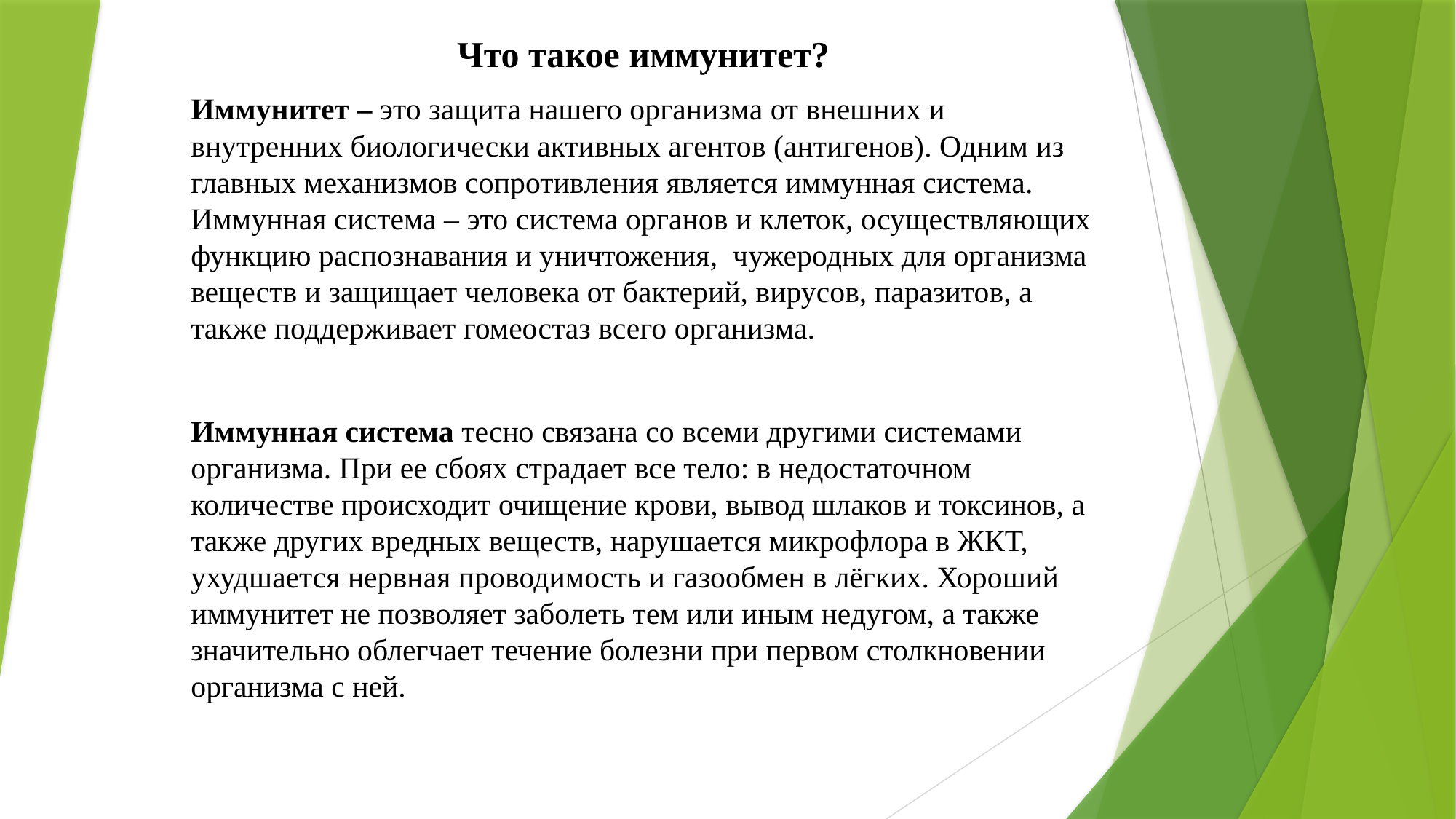

Что такое иммунитет?
Иммунитет – это защита нашего организма от внешних и внутренних биологически активных агентов (антигенов). Одним из главных механизмов сопротивления является иммунная система. Иммунная система – это система органов и клеток, осуществляющих функцию распознавания и уничтожения,  чужеродных для организма веществ и защищает человека от бактерий, вирусов, паразитов, а также поддерживает гомеостаз всего организма.

Иммунная система тесно связана со всеми другими системами организма. При ее сбоях страдает все тело: в недостаточном количестве происходит очищение крови, вывод шлаков и токсинов, а также других вредных веществ, нарушается микрофлора в ЖКТ, ухудшается нервная проводимость и газообмен в лёгких. Хороший иммунитет не позволяет заболеть тем или иным недугом, а также значительно облегчает течение болезни при первом столкновении организма с ней.